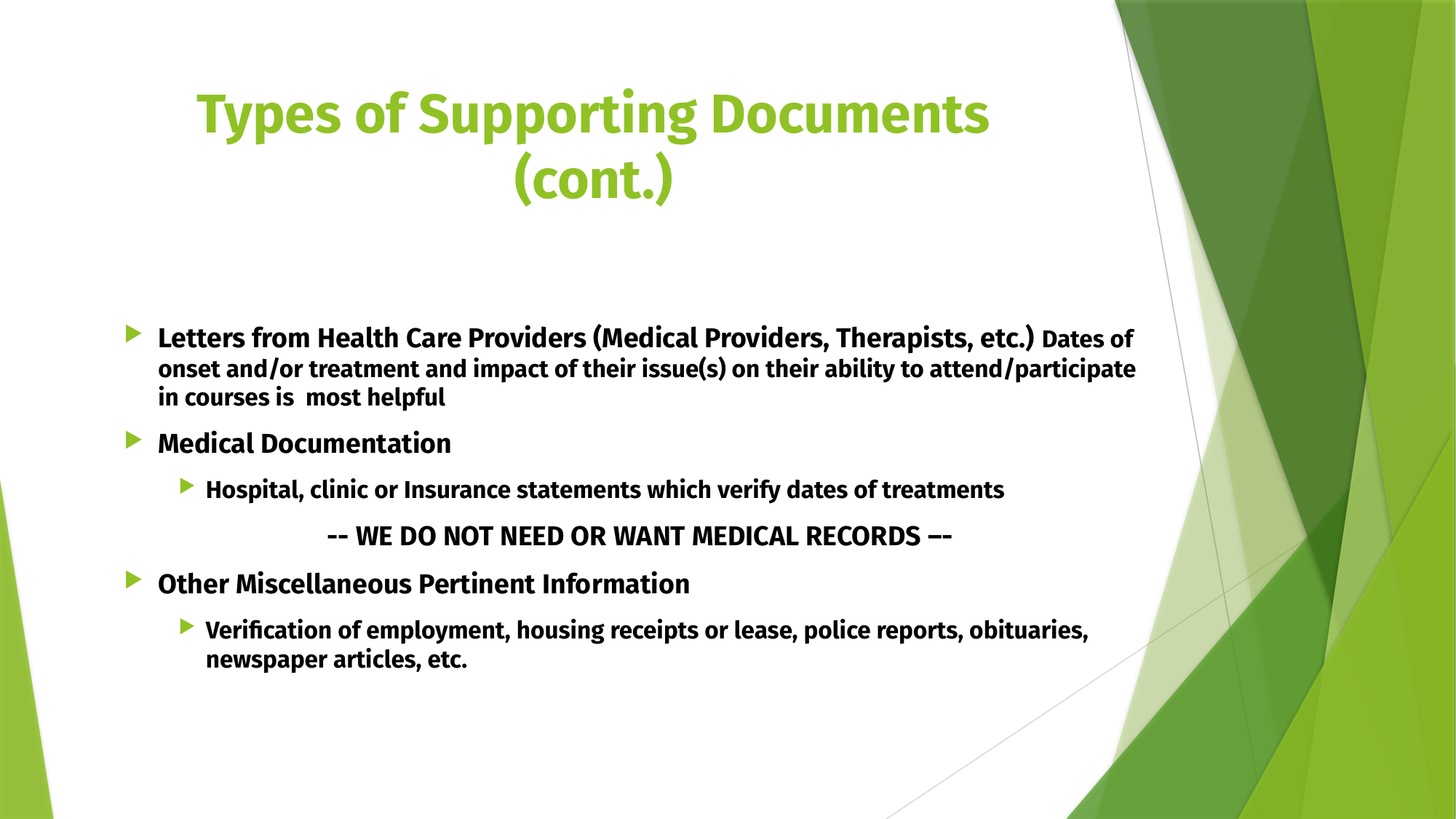

# Types of Supporting Documents (cont.)
Letters from Health Care Providers (Medical Providers, Therapists, etc.) Dates of onset and/or treatment and impact of their issue(s) on their ability to attend/participate in courses is  most helpful
Medical Documentation
Hospital, clinic or Insurance statements which verify dates of treatments
-- WE DO NOT NEED OR WANT MEDICAL RECORDS –-
Other Miscellaneous Pertinent Information
Verification of employment, housing receipts or lease, police reports, obituaries, newspaper articles, etc.